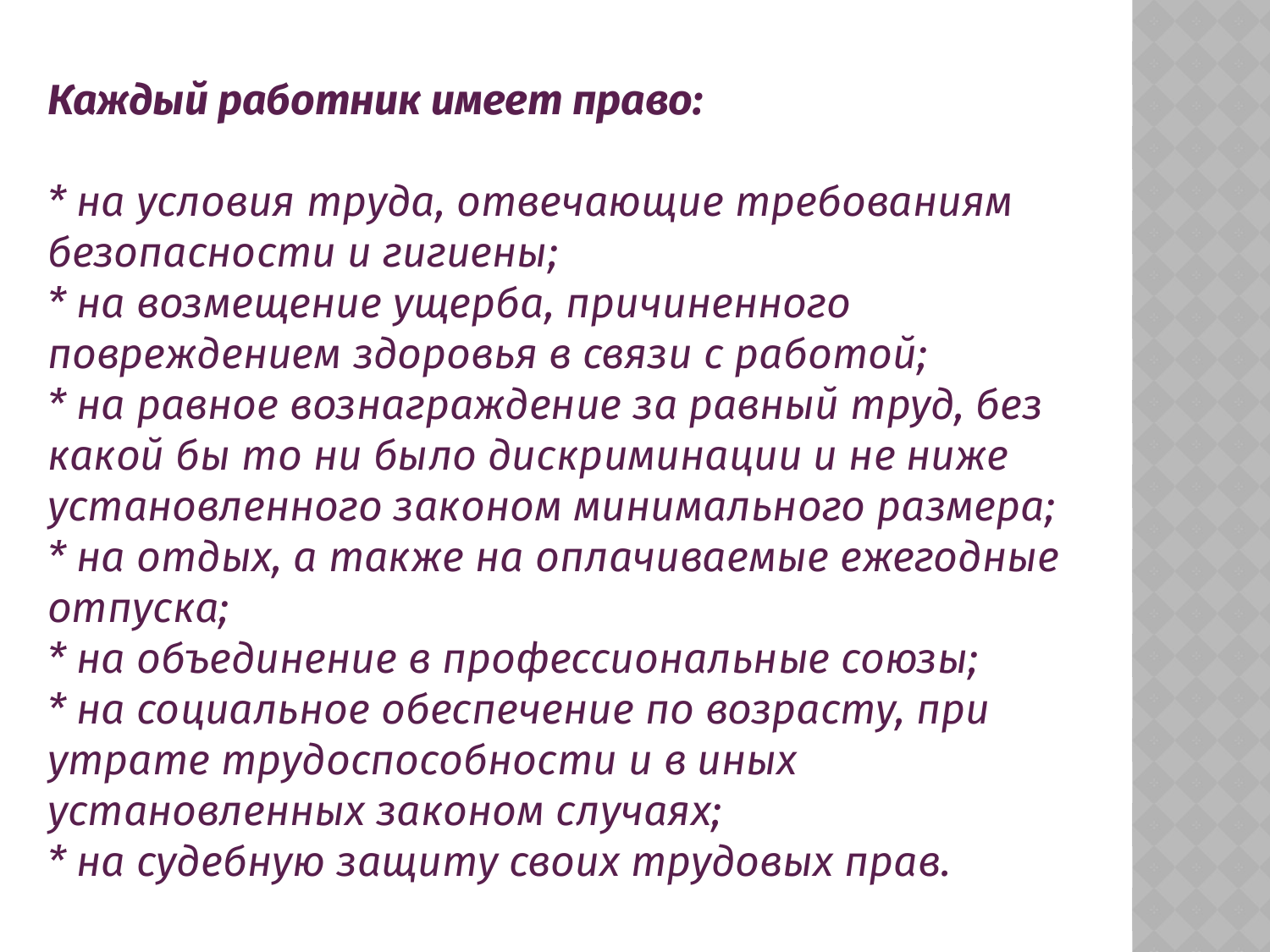

Каждый работник имеет право:

* на условия труда, отвечающие требованиям безопасности и гигиены;
* на возмещение ущерба, причиненного повреждением здоровья в связи с работой;
* на равное вознаграждение за равный труд, без какой бы то ни было дискриминации и не ниже установленного законом минимального размера;
* на отдых, а также на оплачиваемые ежегодные отпуска;
* на объединение в профессиональные союзы;
* на социальное обеспечение по возрасту, при утрате трудоспособности и в иных установленных законом случаях;
* на судебную защиту своих трудовых прав.